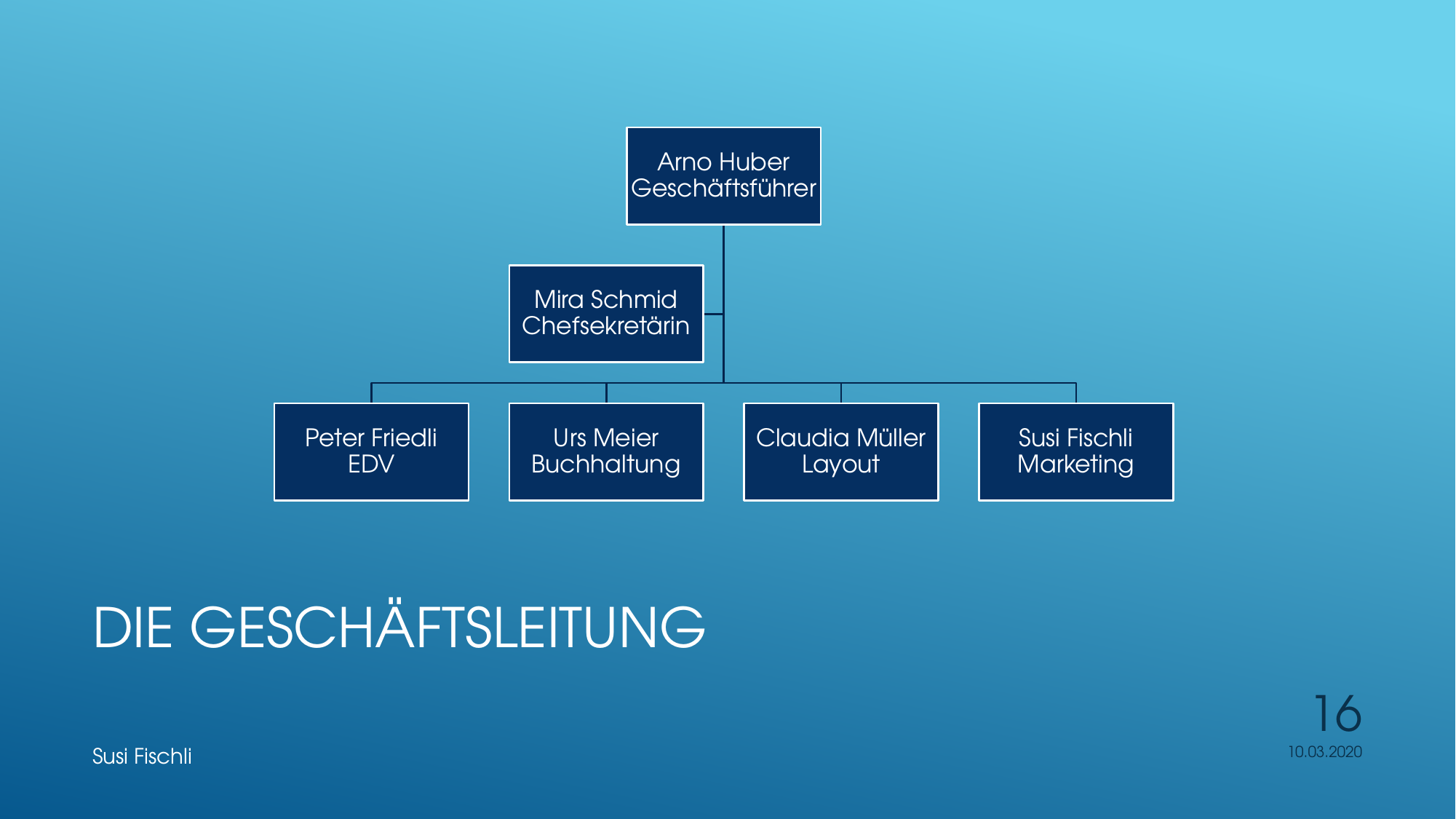

Arno Huber
Geschäftsführer
Peter Friedli
EDV
Urs Meier
Buchhaltung
Claudia Müller
Layout
Susi Fischli
Marketing
Mira Schmid
Chefsekretärin
# Die Geschäftsleitung
16
Susi Fischli
10.03.2020